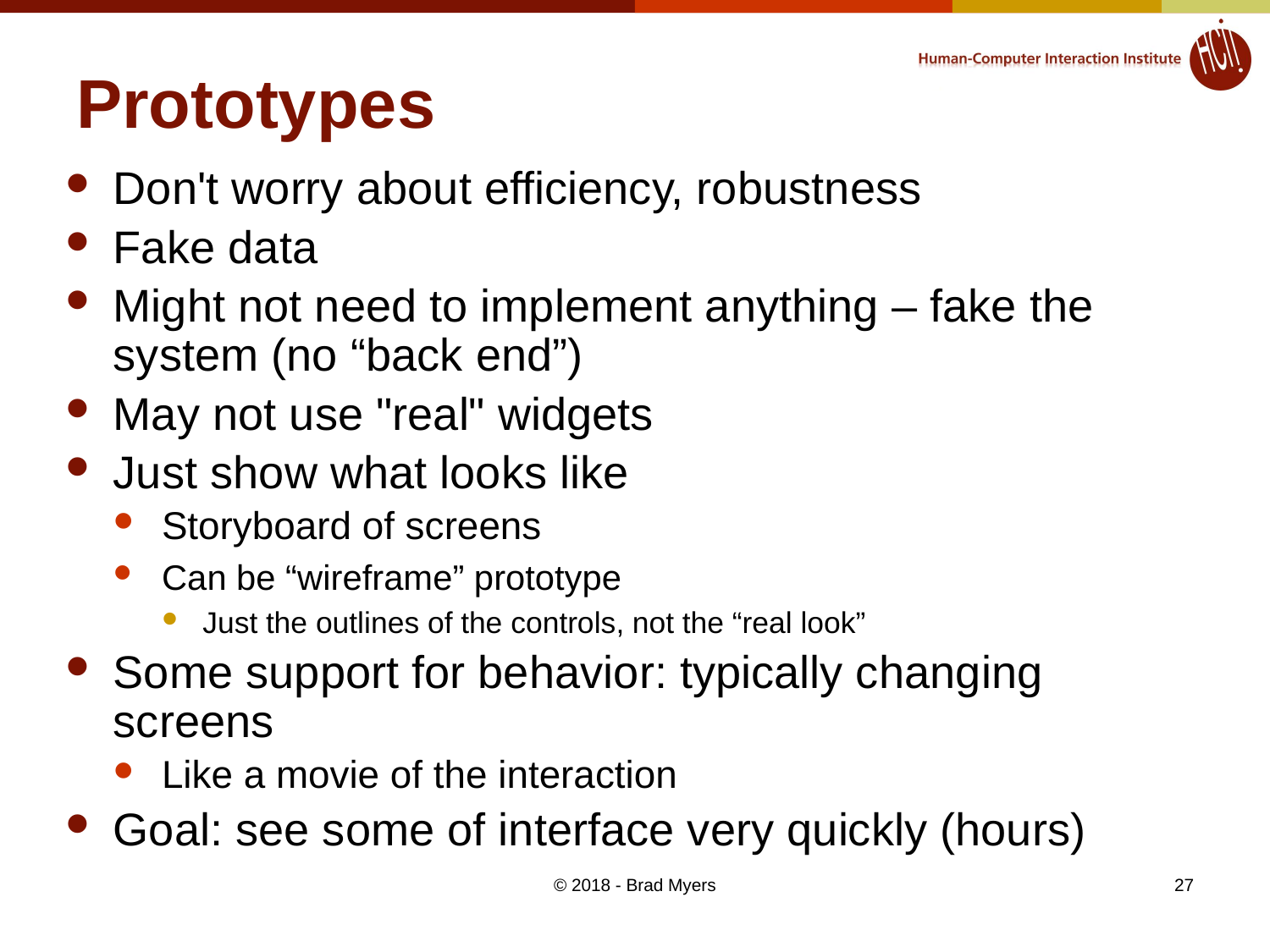

# Prototypes
Don't worry about efficiency, robustness
Fake data
Might not need to implement anything – fake the system (no “back end”)
May not use "real" widgets
Just show what looks like
Storyboard of screens
Can be “wireframe” prototype
Just the outlines of the controls, not the “real look”
Some support for behavior: typically changing screens
Like a movie of the interaction
Goal: see some of interface very quickly (hours)
© 2018 - Brad Myers
27